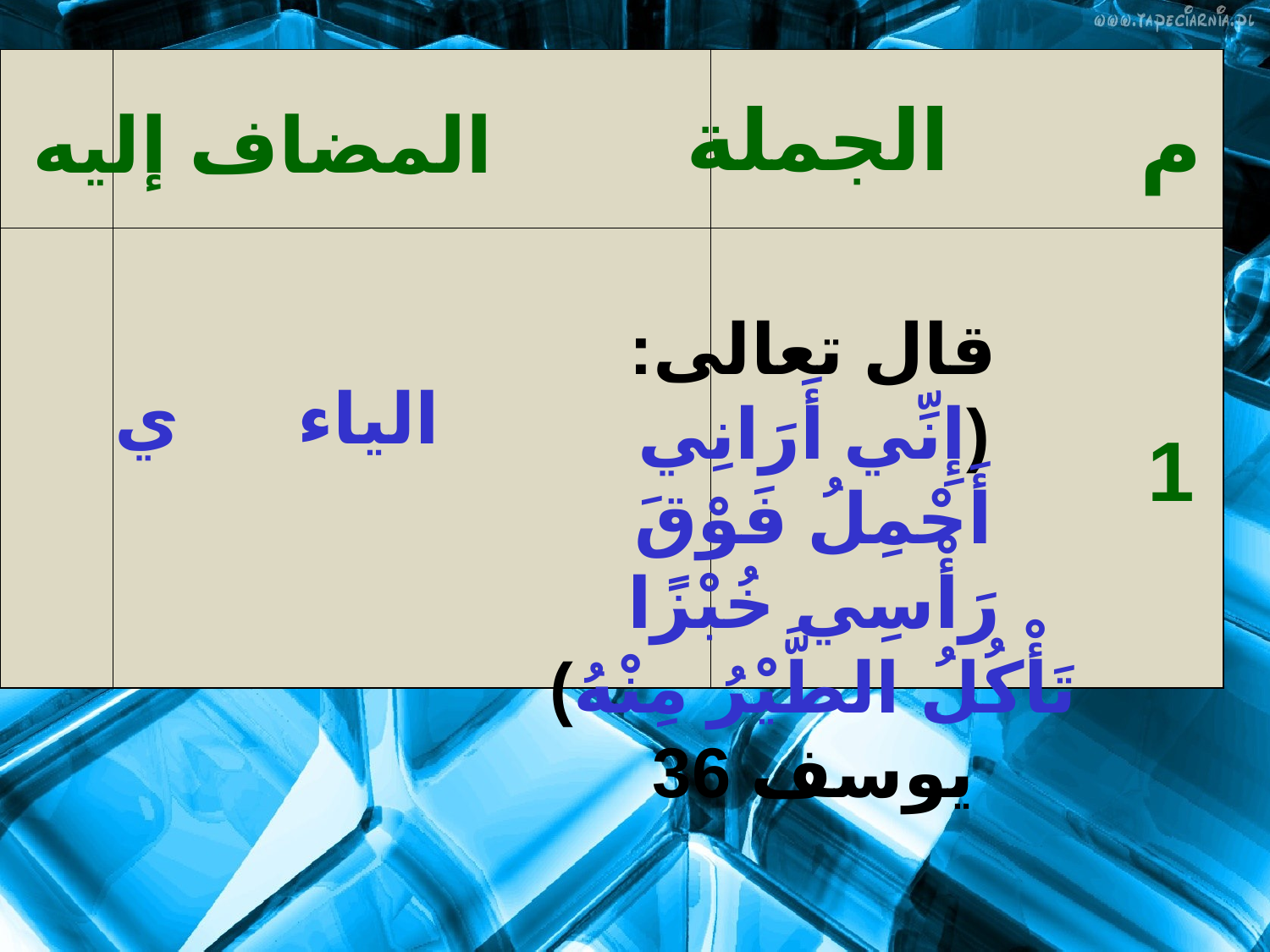

|  |  |  |
| --- | --- | --- |
|  |  |  |
الجملة
م
المضاف إليه
قال تعالى: (إِنِّي أَرَانِي أَحْمِلُ فَوْقَ رَأْسِي خُبْزًا تَأْكُلُ الطَّيْرُ مِنْهُ) يوسف 36
الياء      ي
1